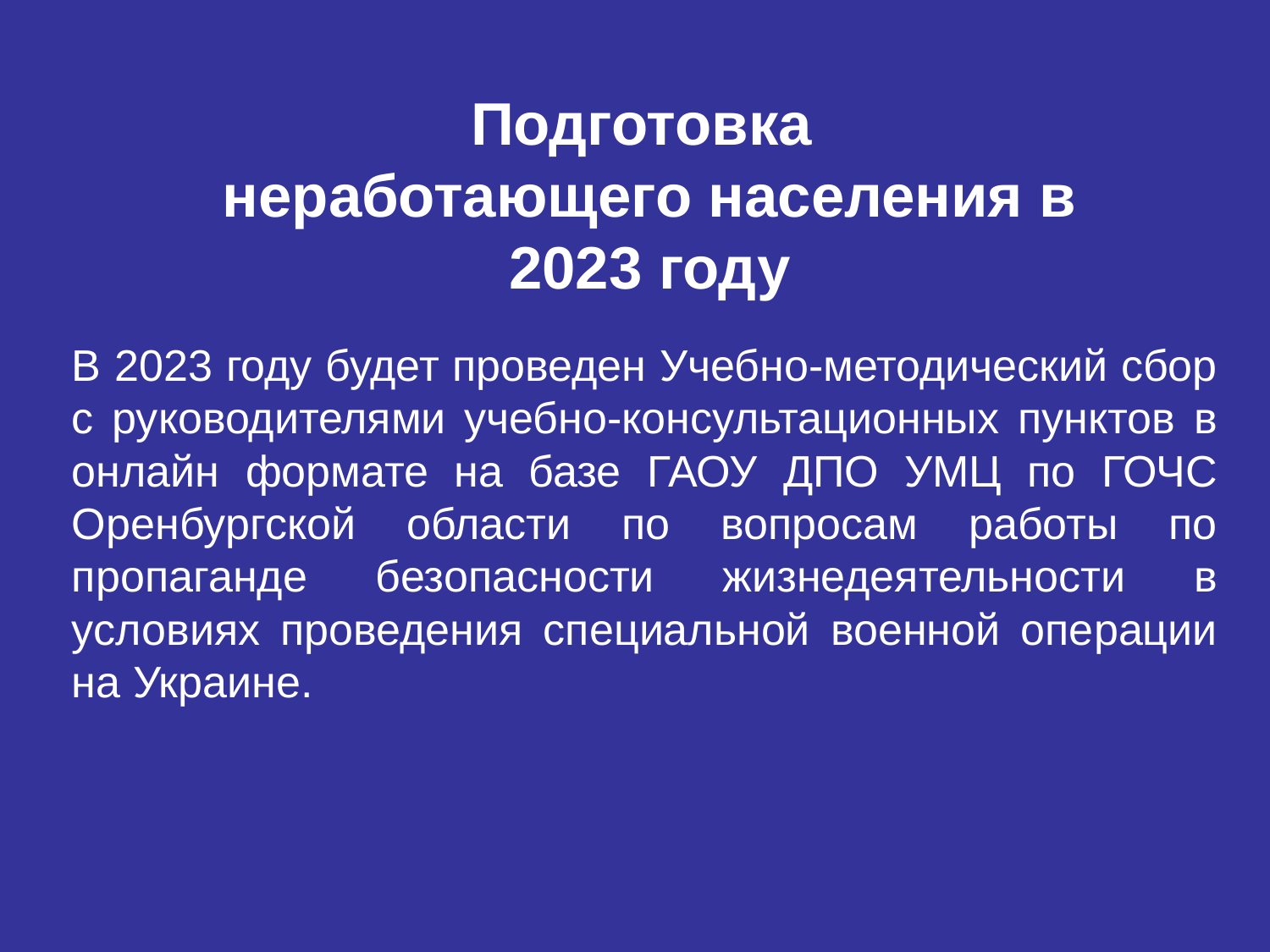

Подготовка
неработающего населения в 2023 году

В 2023 году будет проведен Учебно-методический сбор с руководителями учебно-консультационных пунктов в онлайн формате на базе ГАОУ ДПО УМЦ по ГОЧС Оренбургской области по вопросам работы по пропаганде безопасности жизнедеятельности в условиях проведения специальной военной операции на Украине.